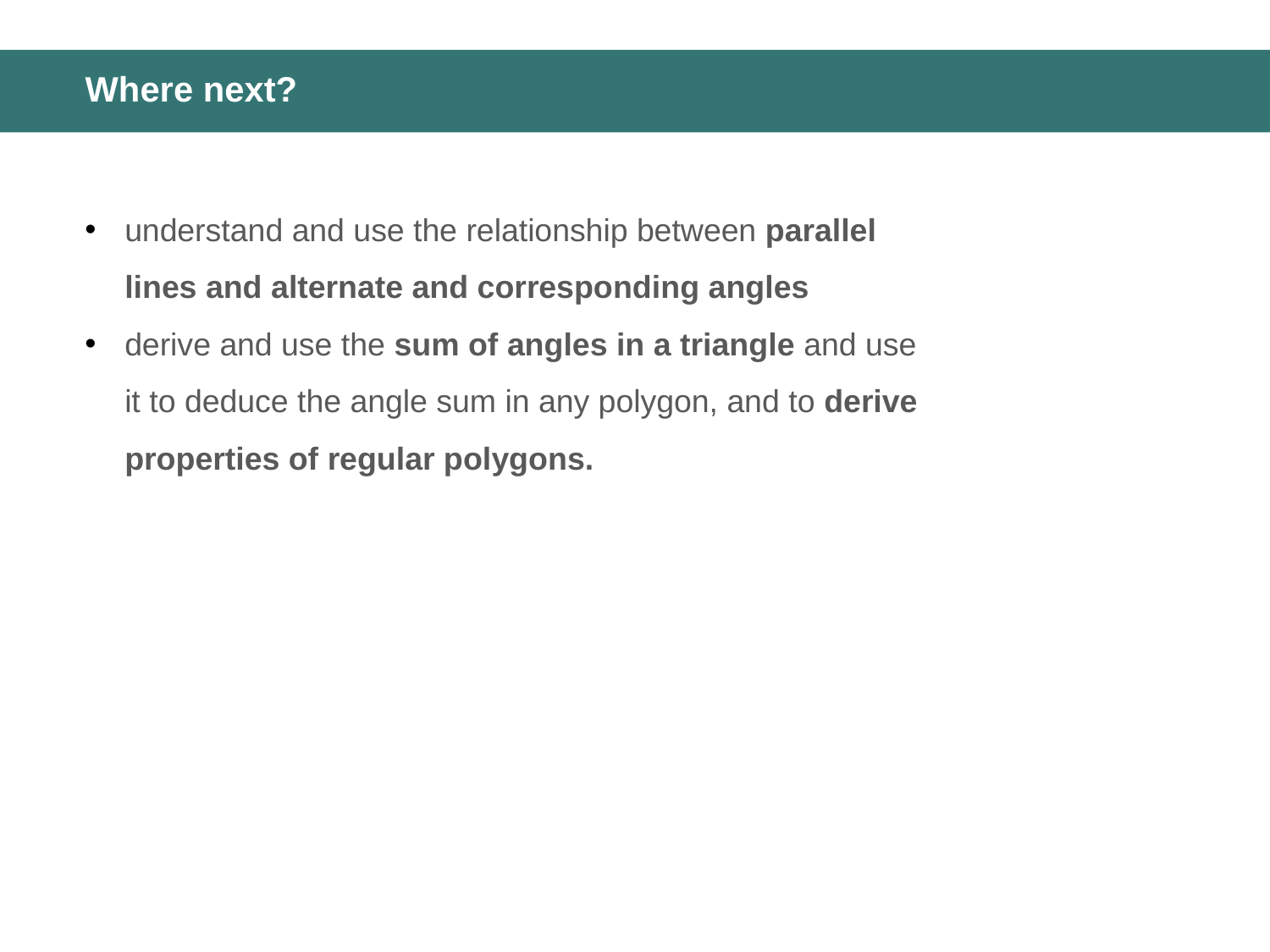

# Where next?
understand and use the relationship between parallel lines and alternate and corresponding angles
derive and use the sum of angles in a triangle and use it to deduce the angle sum in any polygon, and to derive properties of regular polygons.